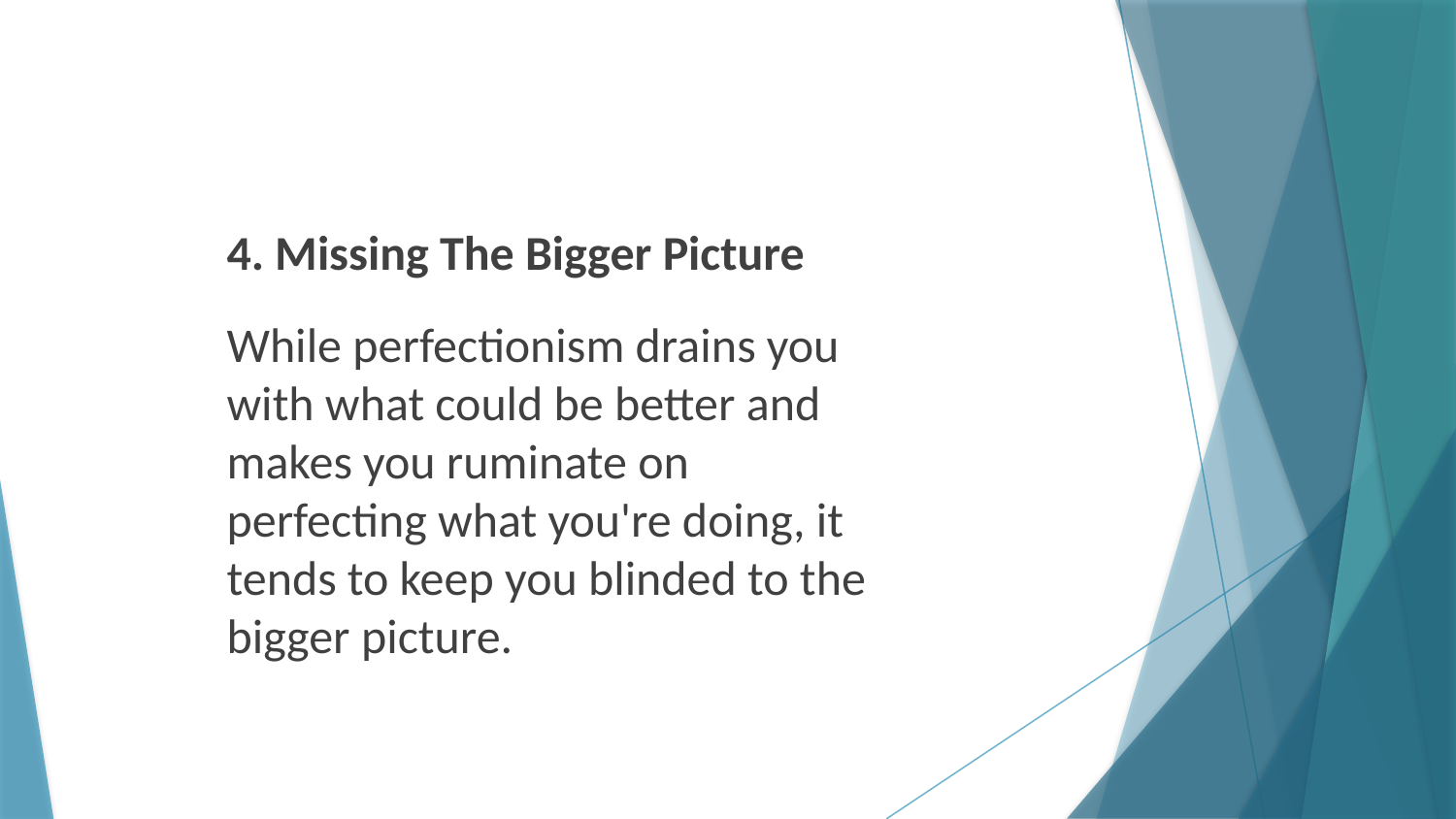

4. Missing The Bigger Picture
While perfectionism drains you with what could be better and makes you ruminate on perfecting what you're doing, it tends to keep you blinded to the bigger picture.